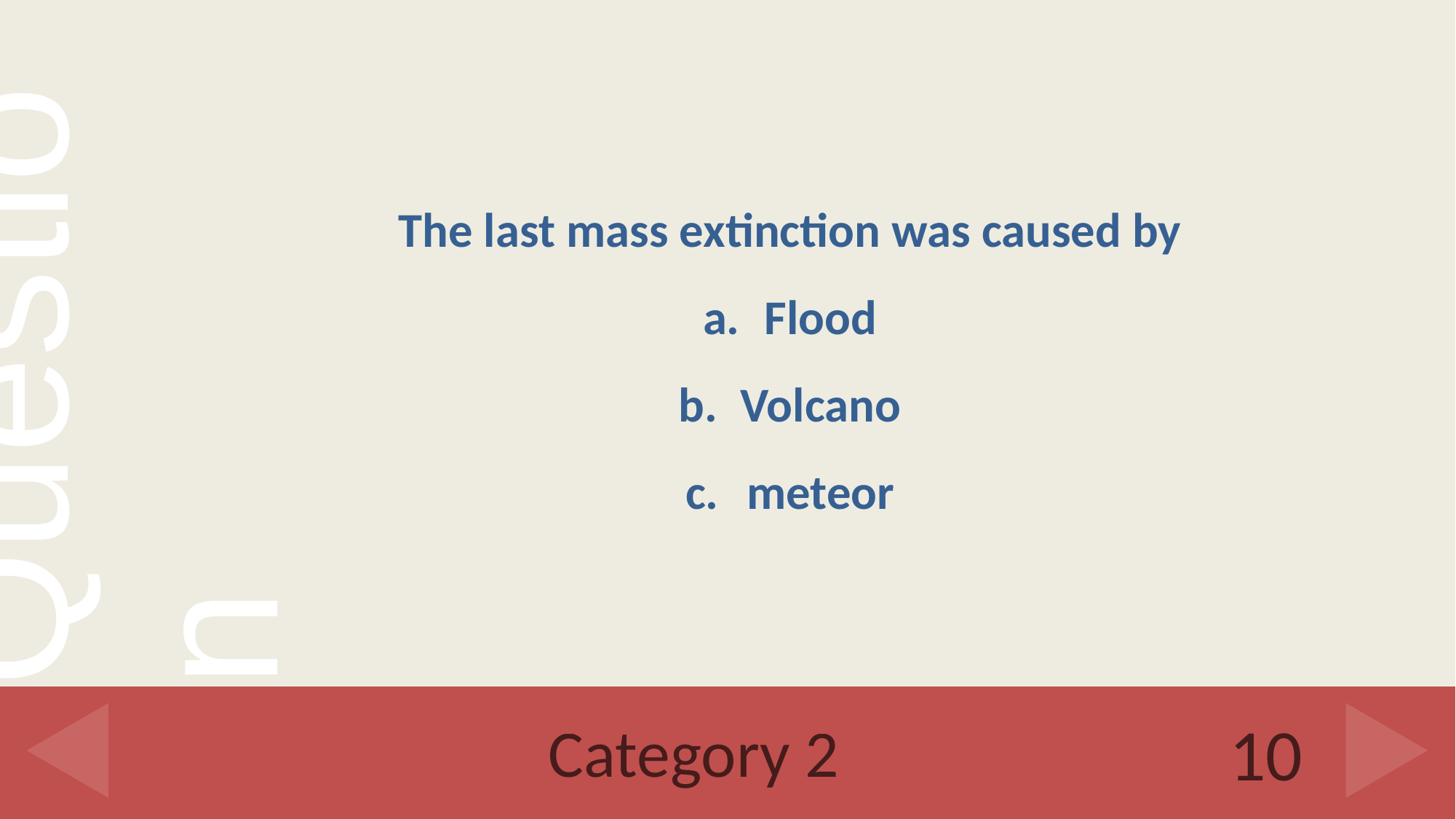

The last mass extinction was caused by
Flood
Volcano
meteor
# Category 2
10